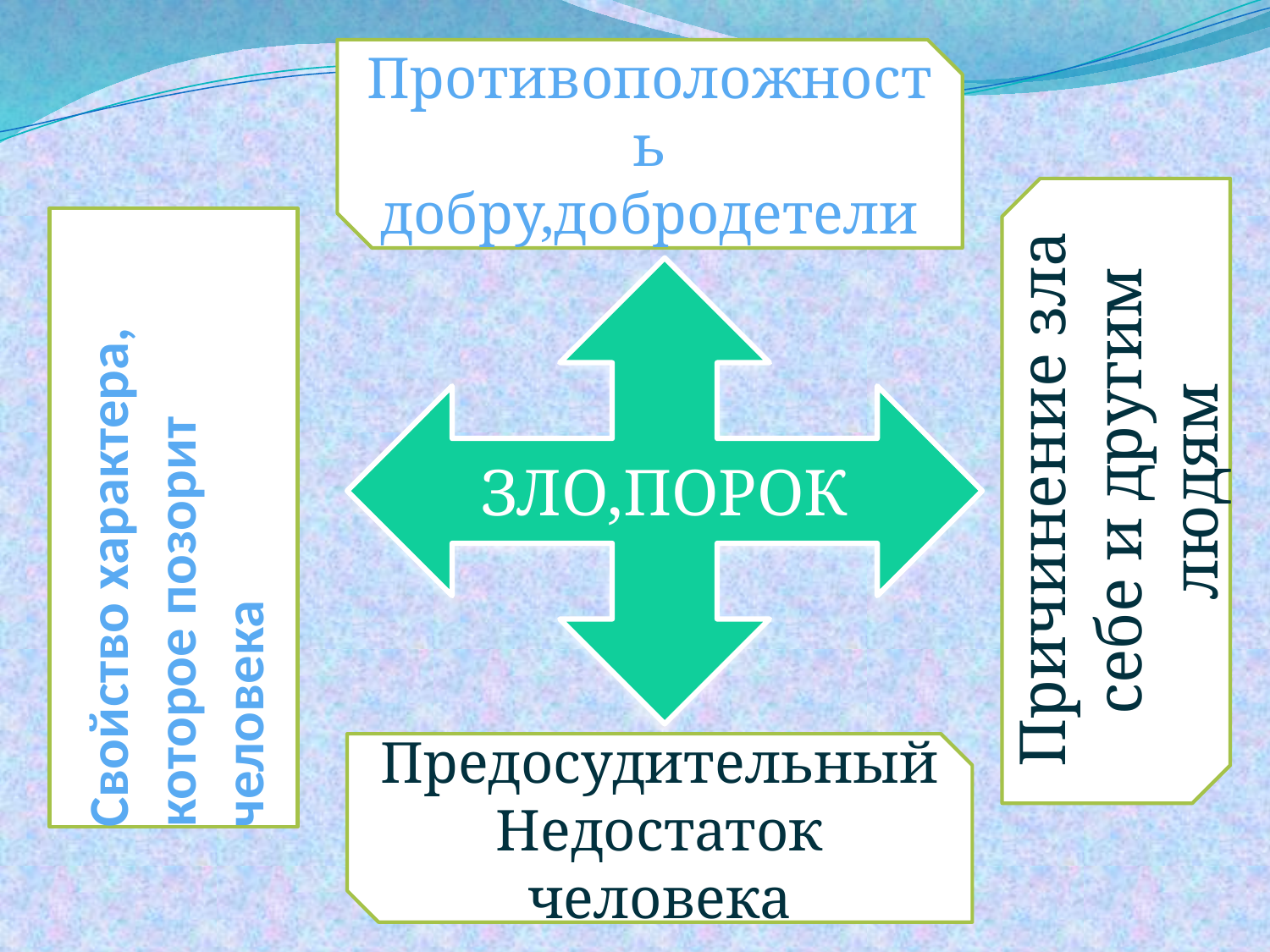

Противоположность
добру,добродетели
ЗЛО,ПОРОК
Причинение зла
себе и другим людям
# Свойство характера, которое позорит человека
.
Предосудительный
Недостаток
человека